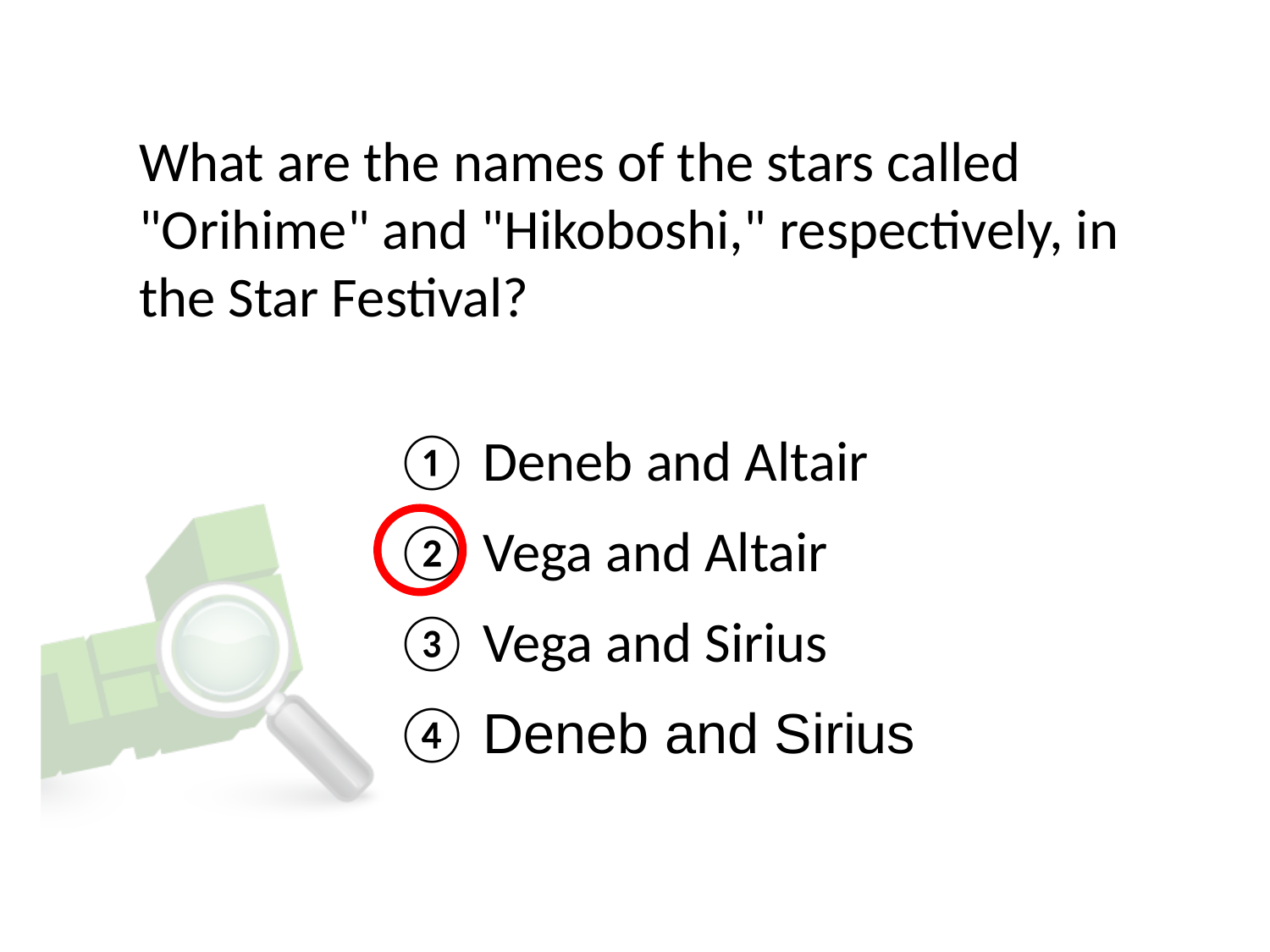

# What are the names of the stars called "Orihime" and "Hikoboshi," respectively, in the Star Festival?
① Deneb and Altair
② Vega and Altair
③ Vega and Sirius
④ Deneb and Sirius